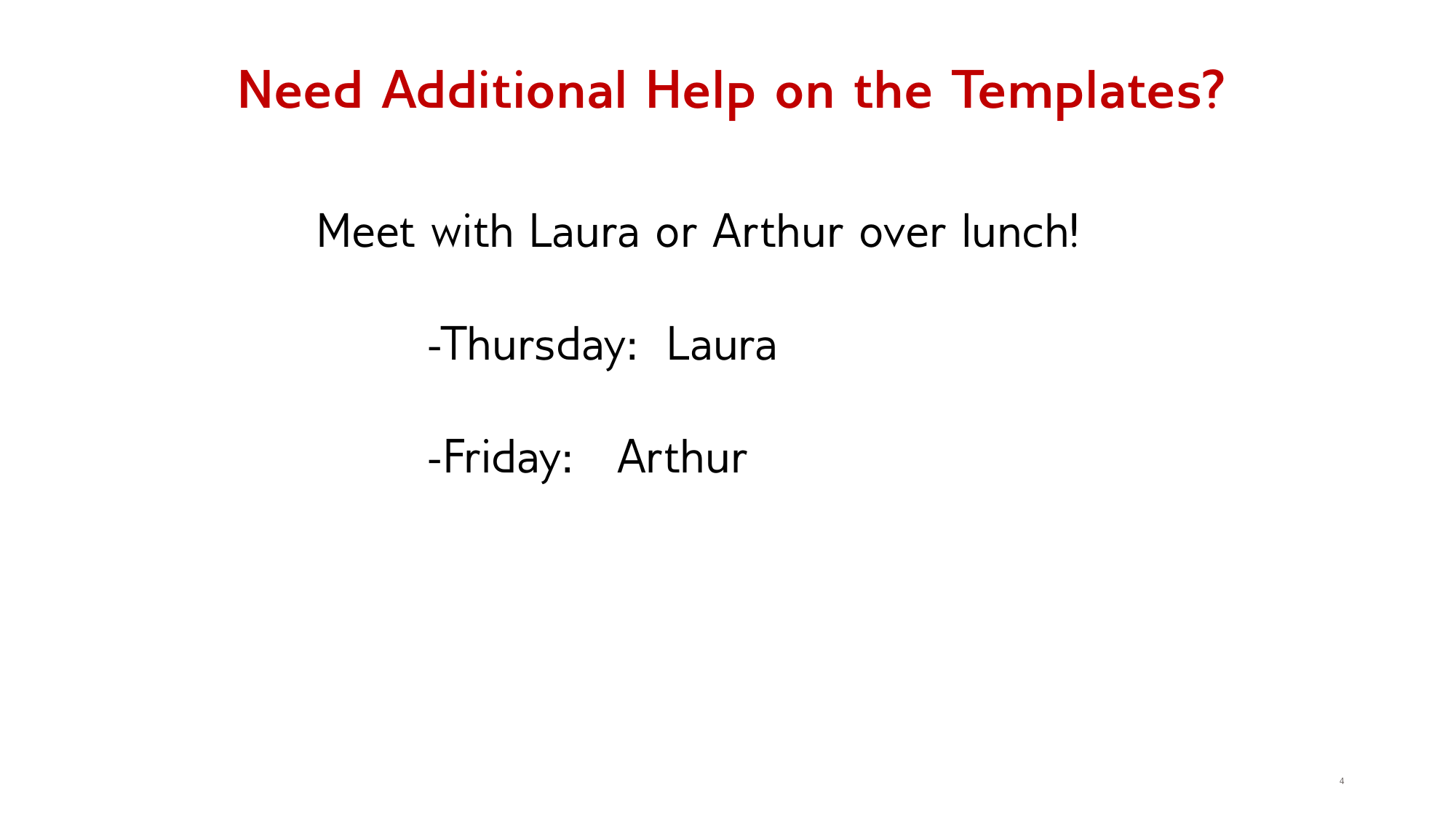

# Need Additional Help on the Templates?
Meet with Laura or Arthur over lunch!

	-Thursday:  Laura

	-Friday:   Arthur

4